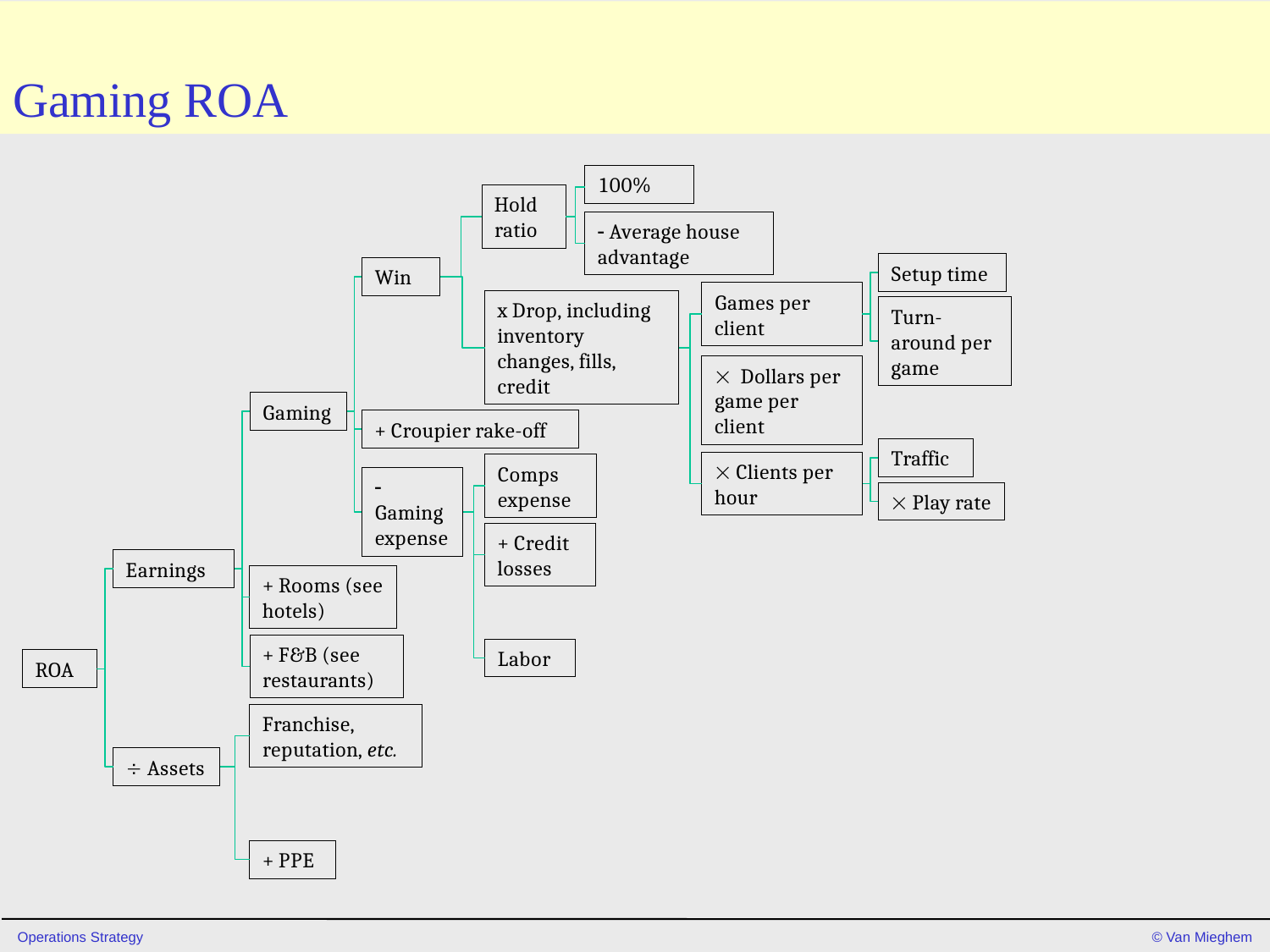

# Gaming ROA
100%
Hold ratio
− Average house advantage
Setup time
Win
Games per client
x Drop, including inventory changes, fills, credit
Turn-around per game
×  Dollars per game per client
Gaming
+ Croupier rake-off
Traffic
× Clients per hour
Comps expense
− Gaming expense
× Play rate
+ Credit losses
Earnings
+ Rooms (see hotels)
+ F&B (see restaurants)
Labor
ROA
Franchise, reputation, etc.
÷ Assets
+ PPE